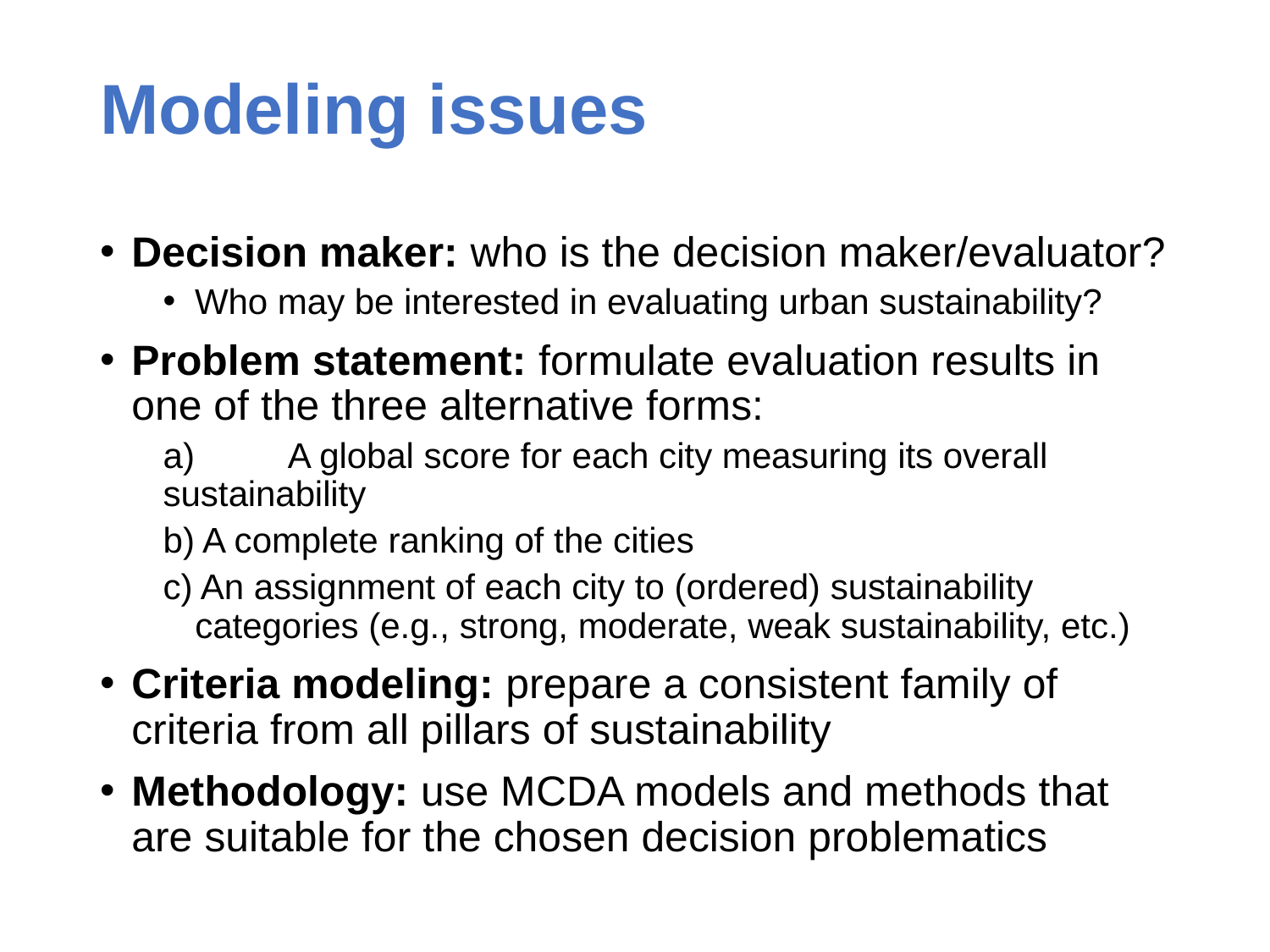

# Modeling issues
Decision maker: who is the decision maker/evaluator?
Who may be interested in evaluating urban sustainability?
Problem statement: formulate evaluation results in one of the three alternative forms:
a)	 A global score for each city measuring its overall sustainability
b) A complete ranking of the cities
c) An assignment of each city to (ordered) sustainability categories (e.g., strong, moderate, weak sustainability, etc.)
Criteria modeling: prepare a consistent family of criteria from all pillars of sustainability
Methodology: use MCDA models and methods that are suitable for the chosen decision problematics